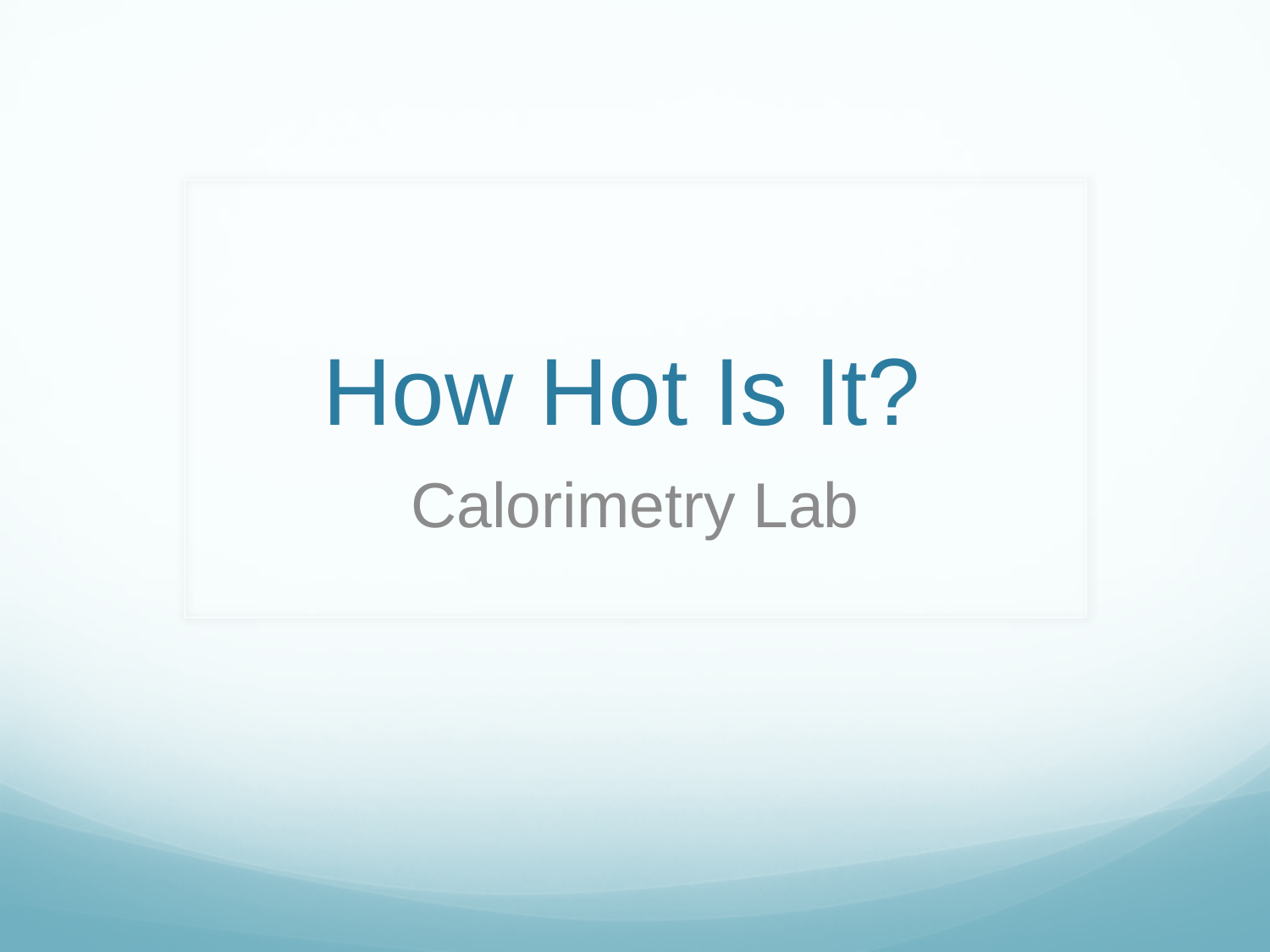

# How Hot Is It?
Calorimetry Lab